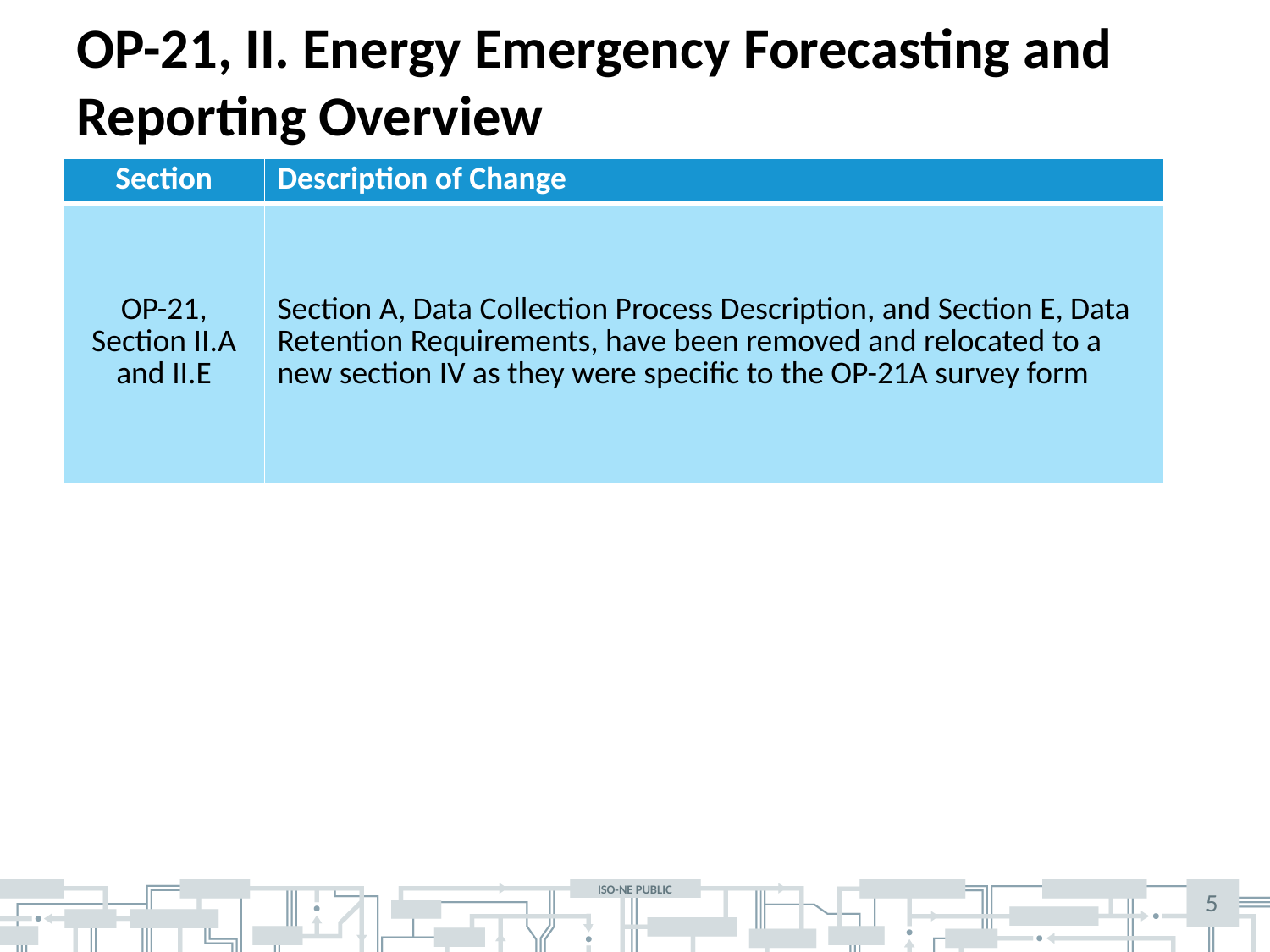

# OP-21, II. Energy Emergency Forecasting and Reporting Overview
| Section | Description of Change |
| --- | --- |
| OP-21, Section II.A and II.E | Section A, Data Collection Process Description, and Section E, Data Retention Requirements, have been removed and relocated to a new section IV as they were specific to the OP-21A survey form |
5